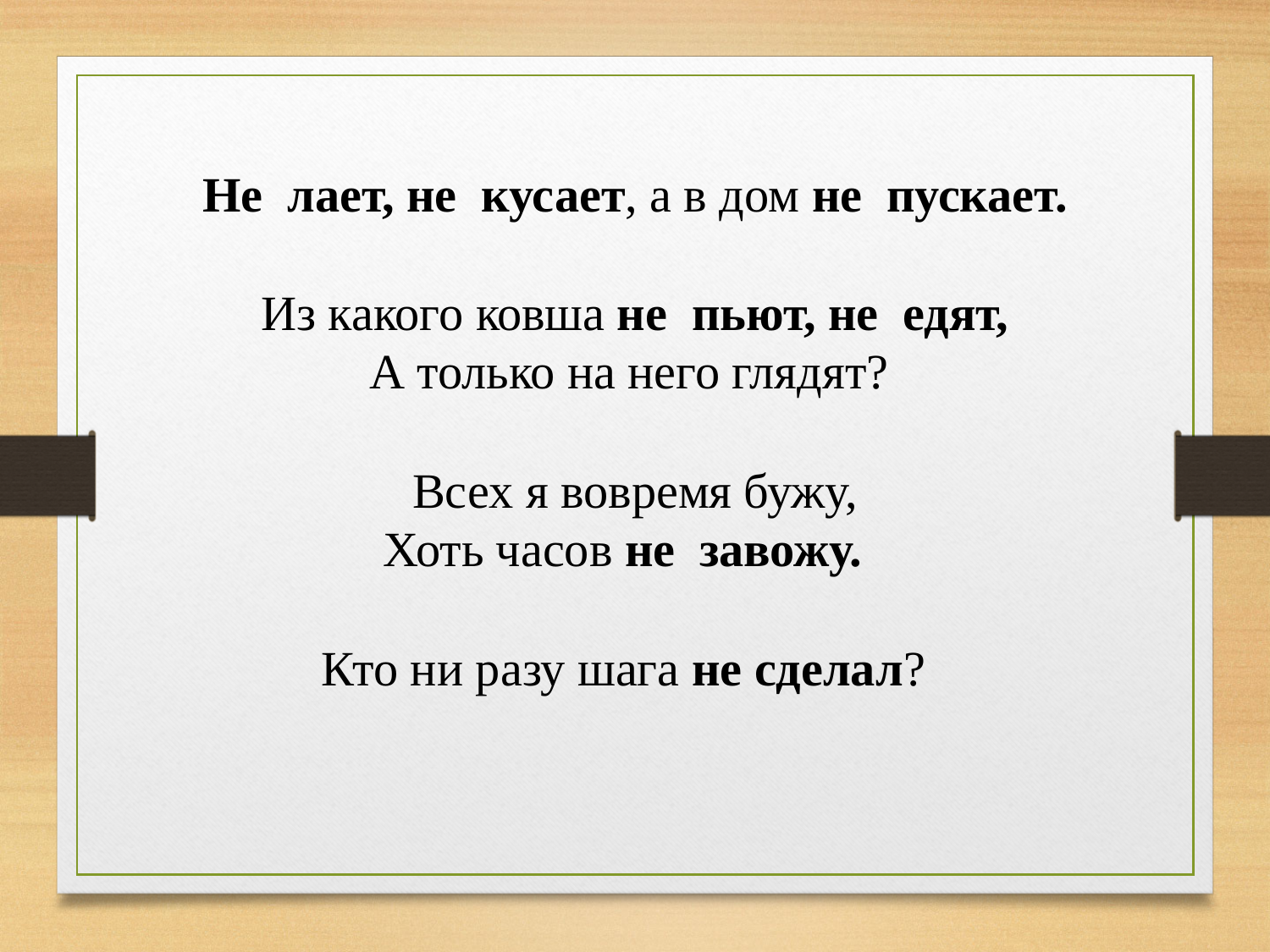

Не  лает, не  кусает, а в дом не  пускает.

Из какого ковша не  пьют, не  едят,
А только на него глядят?

Всех я вовремя бужу,
Хоть часов не  завожу.

Кто ни разу шага не сделал?